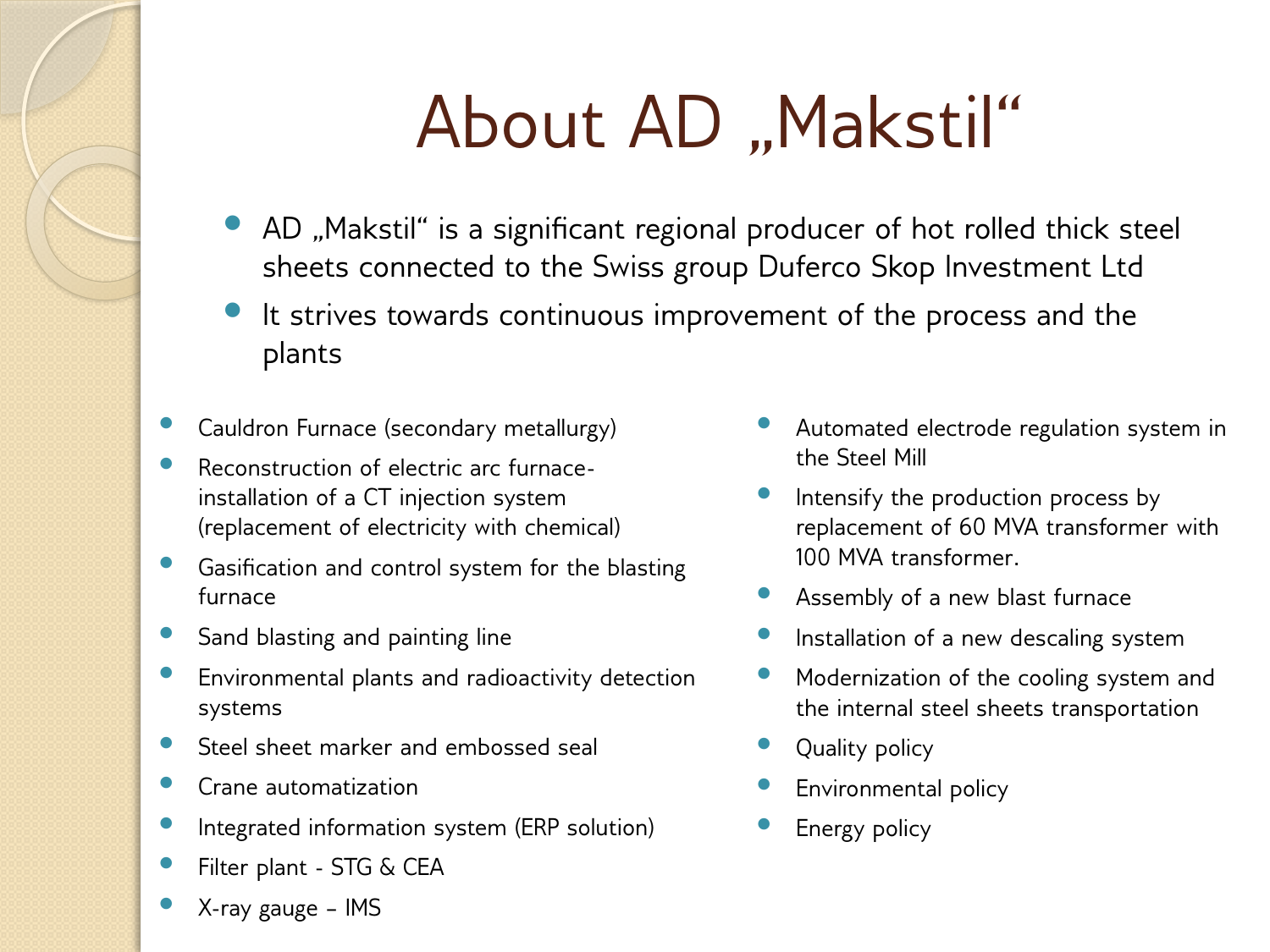

# About AD „Makstil“
AD „Makstil“ is a significant regional producer of hot rolled thick steel sheets connected to the Swiss group Duferco Skop Investment Ltd
It strives towards continuous improvement of the process and the plants

Cauldron Furnace (secondary metallurgy)
Reconstruction of electric arc furnace-installation of a CT injection system (replacement of electricity with chemical)
Gasification and control system for the blasting furnace
Sand blasting and painting line
Environmental plants and radioactivity detection systems
Steel sheet marker and embossed seal
Crane automatization
Integrated information system (ERP solution)
Filter plant - STG & CEA
X-ray gauge – IMS
Automated electrode regulation system in the Steel Mill
Intensify the production process by replacement of 60 MVA transformer with 100 MVA transformer.
Assembly of a new blast furnace
Installation of a new descaling system
Modernization of the cooling system and the internal steel sheets transportation
Quality policy
Environmental policy
Energy policy